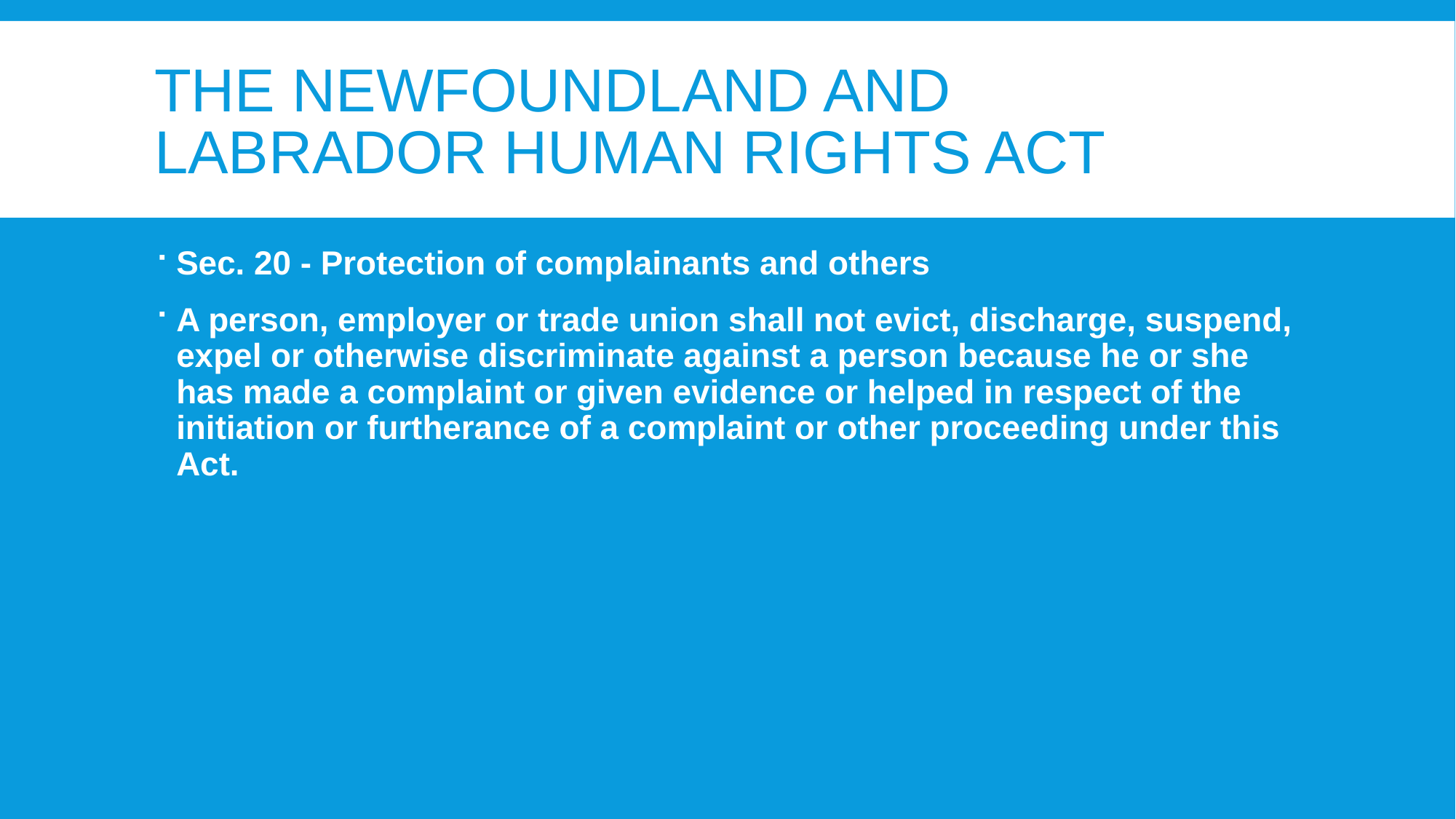

# The Newfoundland and Labrador Human Rights Act
Sec. 20 - Protection of complainants and others
A person, employer or trade union shall not evict, discharge, suspend, expel or otherwise discriminate against a person because he or she has made a complaint or given evidence or helped in respect of the initiation or furtherance of a complaint or other proceeding under this Act.